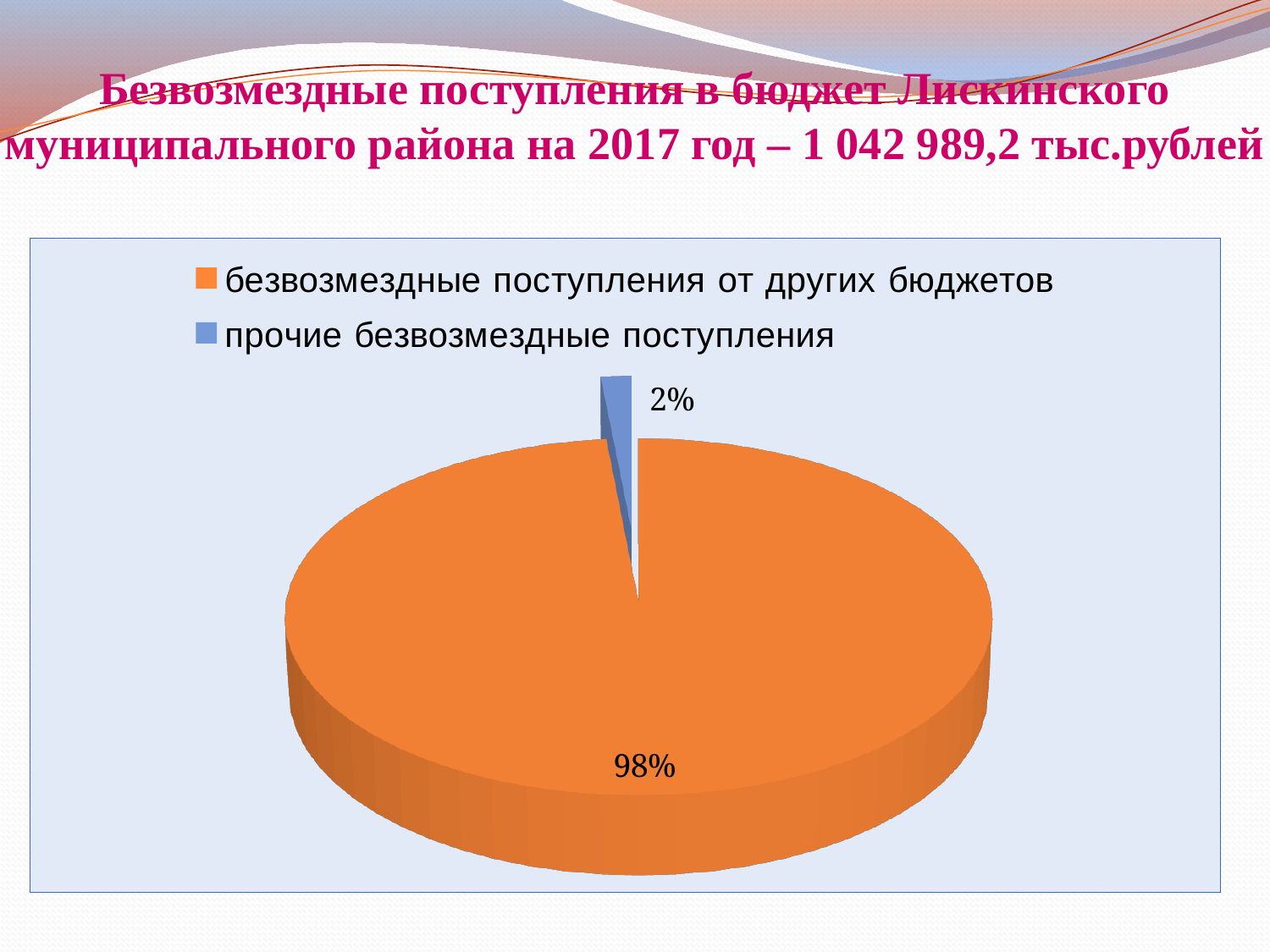

# Безвозмездные поступления в бюджет Лискинского муниципального района на 2017 год – 1 042 989,2 тыс.рублей

[unsupported chart]